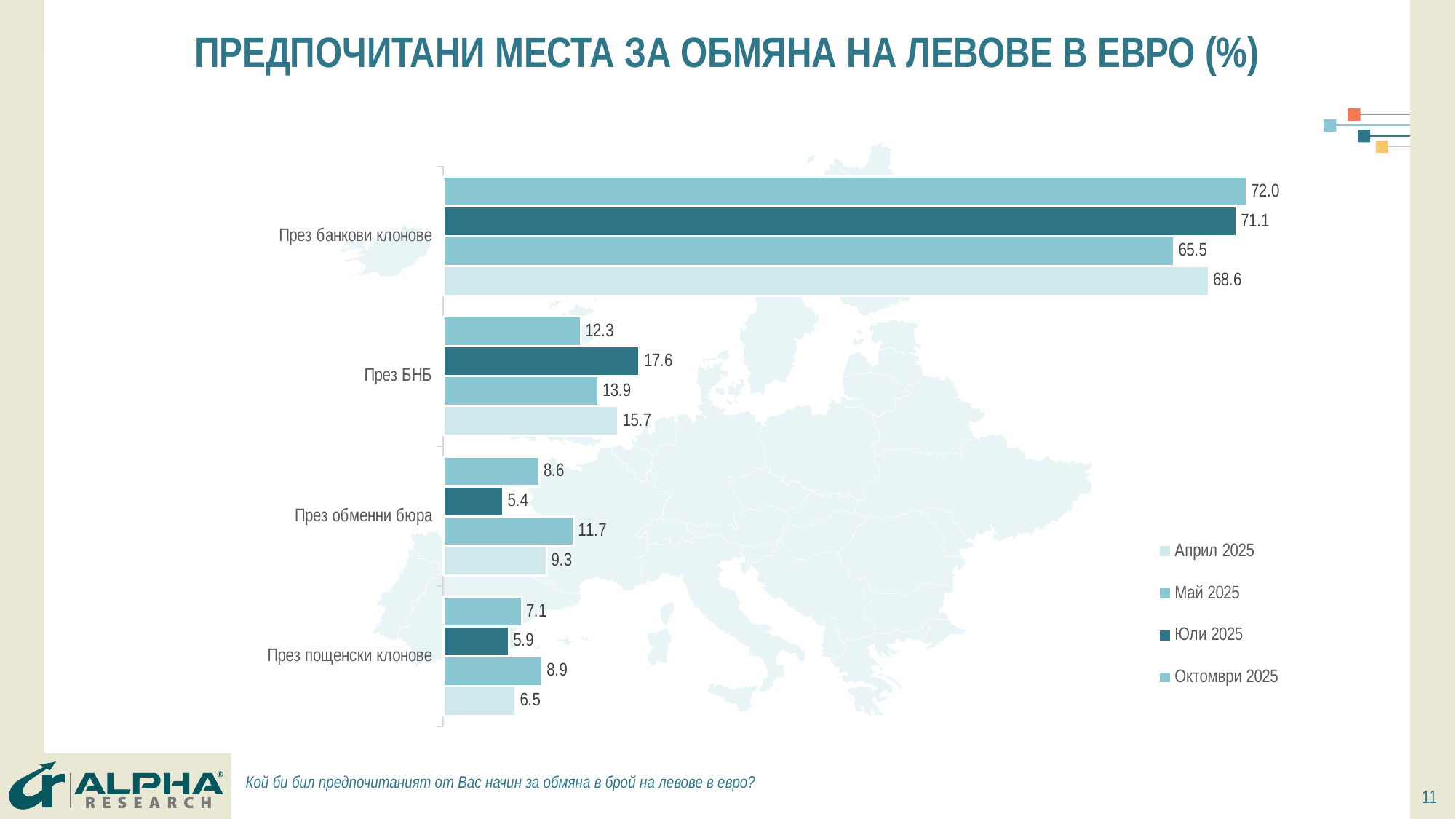

# ПРЕДПОЧИТАНИ МЕСТА ЗА ОБМЯНА НА ЛЕВОВЕ В ЕВРО (%)

### Chart

| Category | Октомври 2025 | Юли 2025 | Май 2025 | Април 2025 |
|---|---|---|---|---|
| През банкови клонове | 71.98824681684623 | 71.1 | 65.5 | 68.60000000000001 |
| През БНБ | 12.340842311459353 | 17.6 | 13.9 | 15.7 |
| През обменни бюра | 8.619000979431929 | 5.4 | 11.7 | 9.3 |
| През пощенски клонове | 7.051909892262488 | 5.9 | 8.9 | 6.5 |
Кой би бил предпочитаният от Вас начин за обмяна в брой на левове в евро?
11